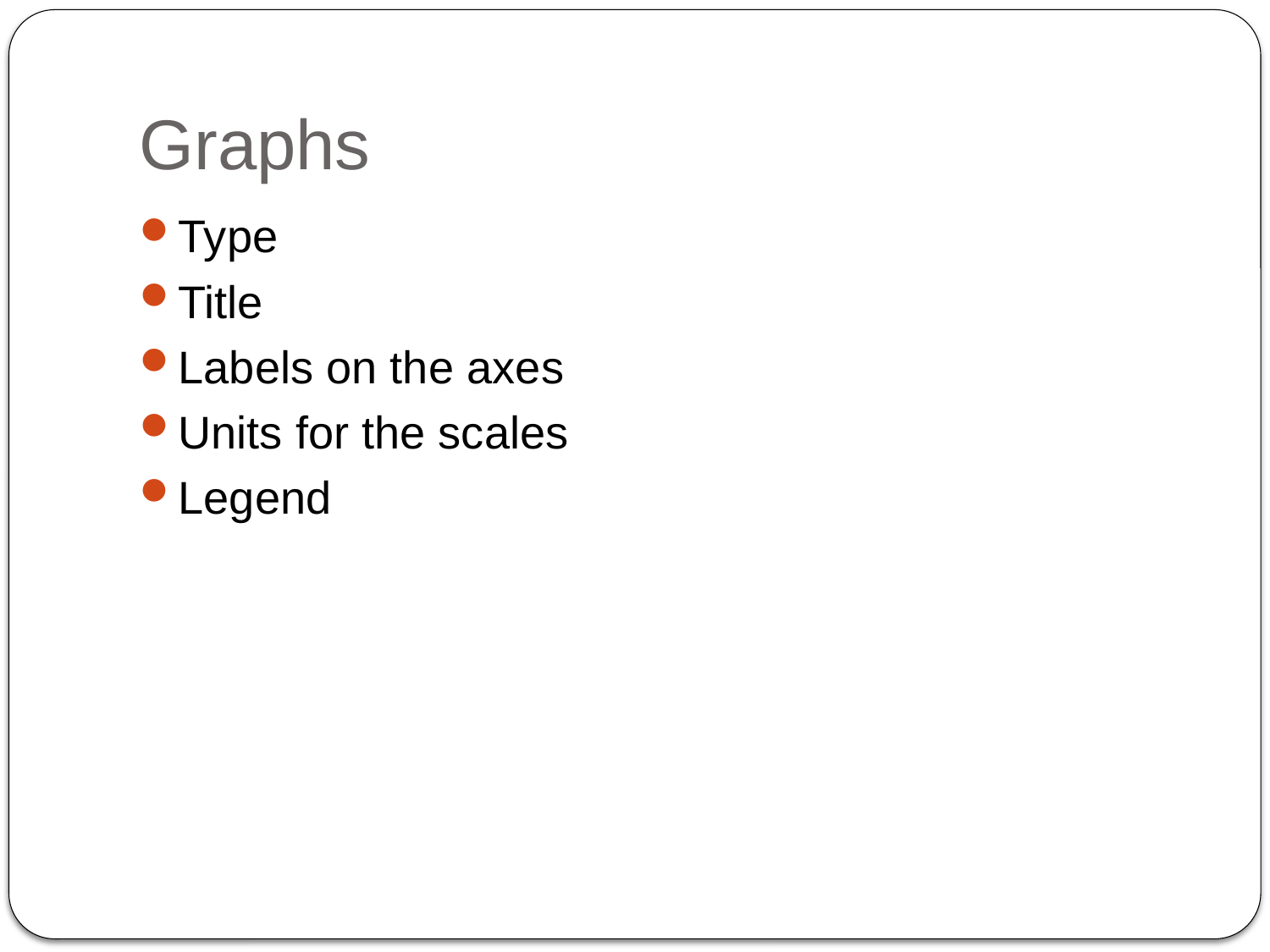

# Graphs
Type
Title
Labels on the axes
Units for the scales
Legend